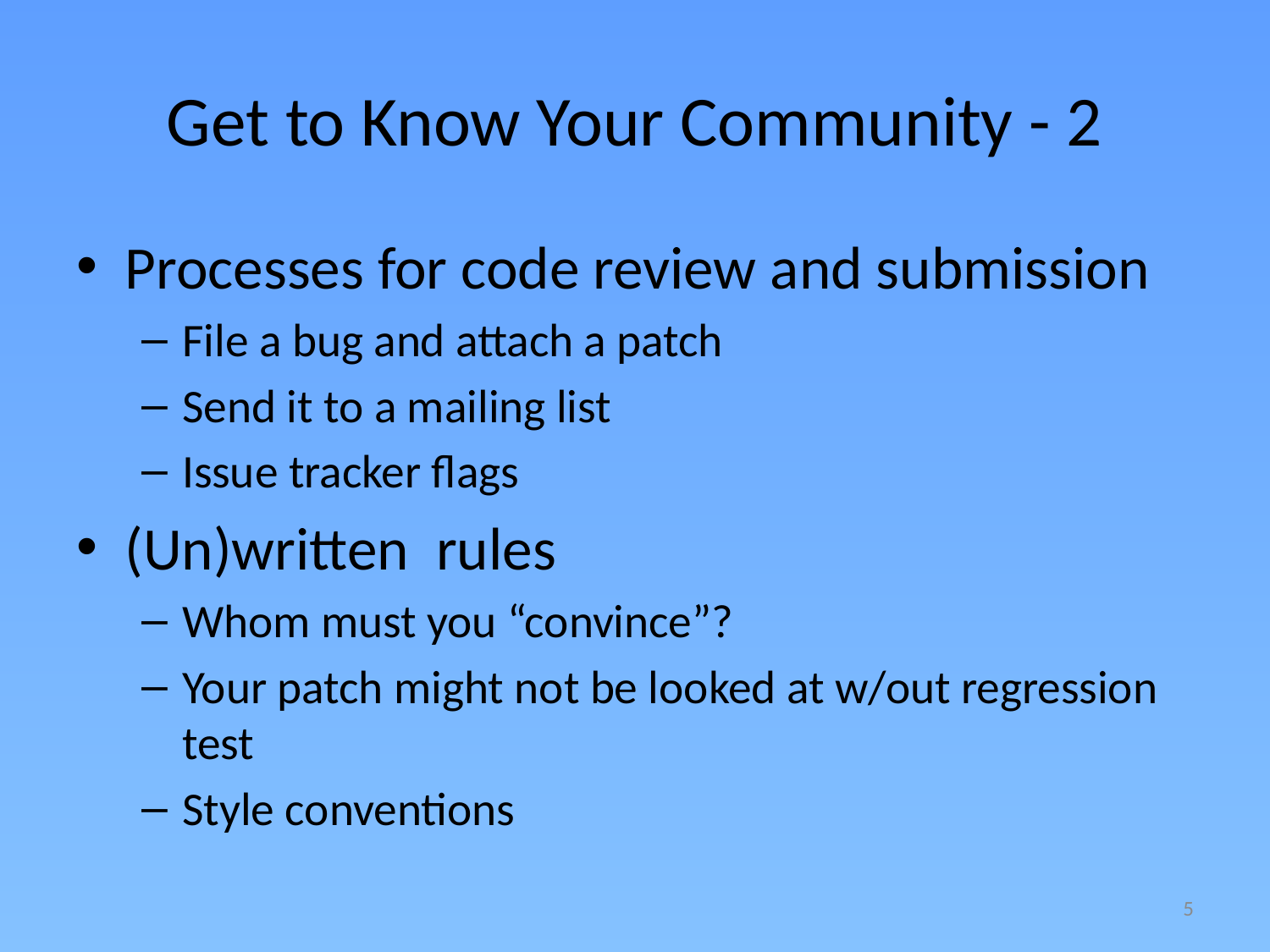

# Get to Know Your Community - 2
Processes for code review and submission
File a bug and attach a patch
Send it to a mailing list
Issue tracker flags
(Un)written  rules
Whom must you “convince”?
Your patch might not be looked at w/out regression test
Style conventions
5